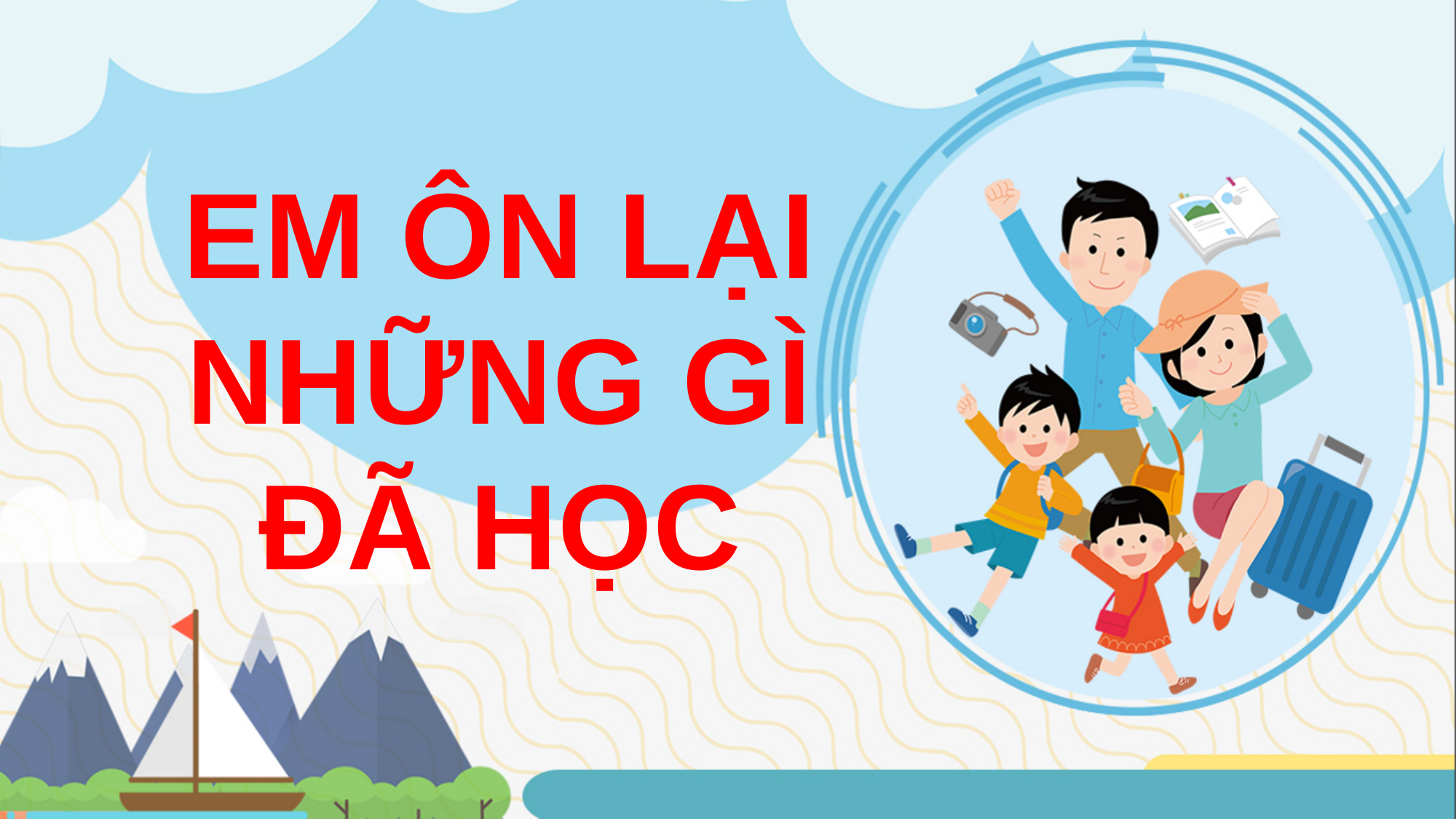

EM ÔN LẠI NHỮNG GÌ ĐÃ HỌC